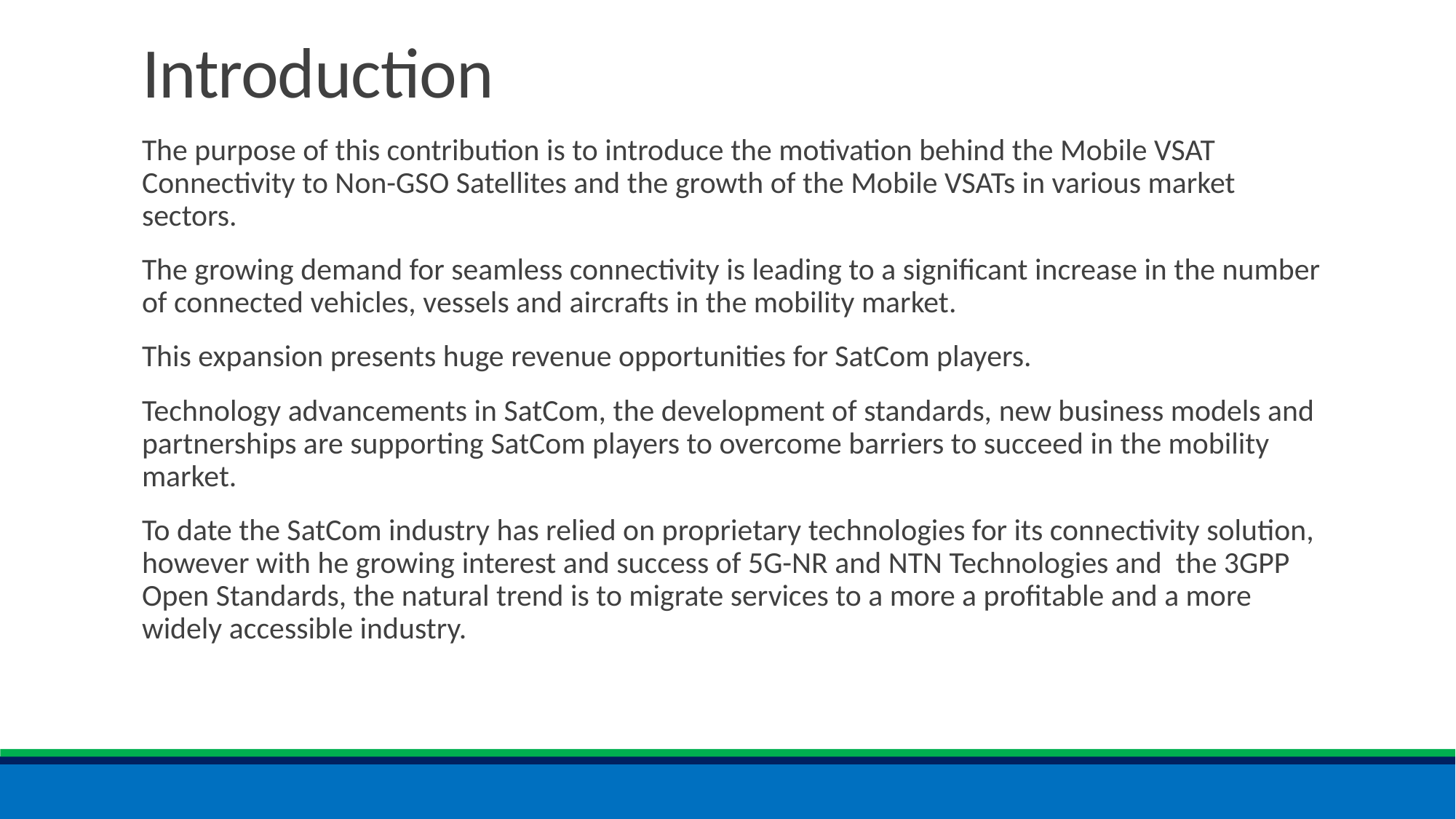

# Introduction
The purpose of this contribution is to introduce the motivation behind the Mobile VSAT Connectivity to Non-GSO Satellites and the growth of the Mobile VSATs in various market sectors.
The growing demand for seamless connectivity is leading to a significant increase in the number of connected vehicles, vessels and aircrafts in the mobility market.
This expansion presents huge revenue opportunities for SatCom players.
Technology advancements in SatCom, the development of standards, new business models and partnerships are supporting SatCom players to overcome barriers to succeed in the mobility market.
To date the SatCom industry has relied on proprietary technologies for its connectivity solution, however with he growing interest and success of 5G-NR and NTN Technologies and  the 3GPP Open Standards, the natural trend is to migrate services to a more a profitable and a more widely accessible industry.